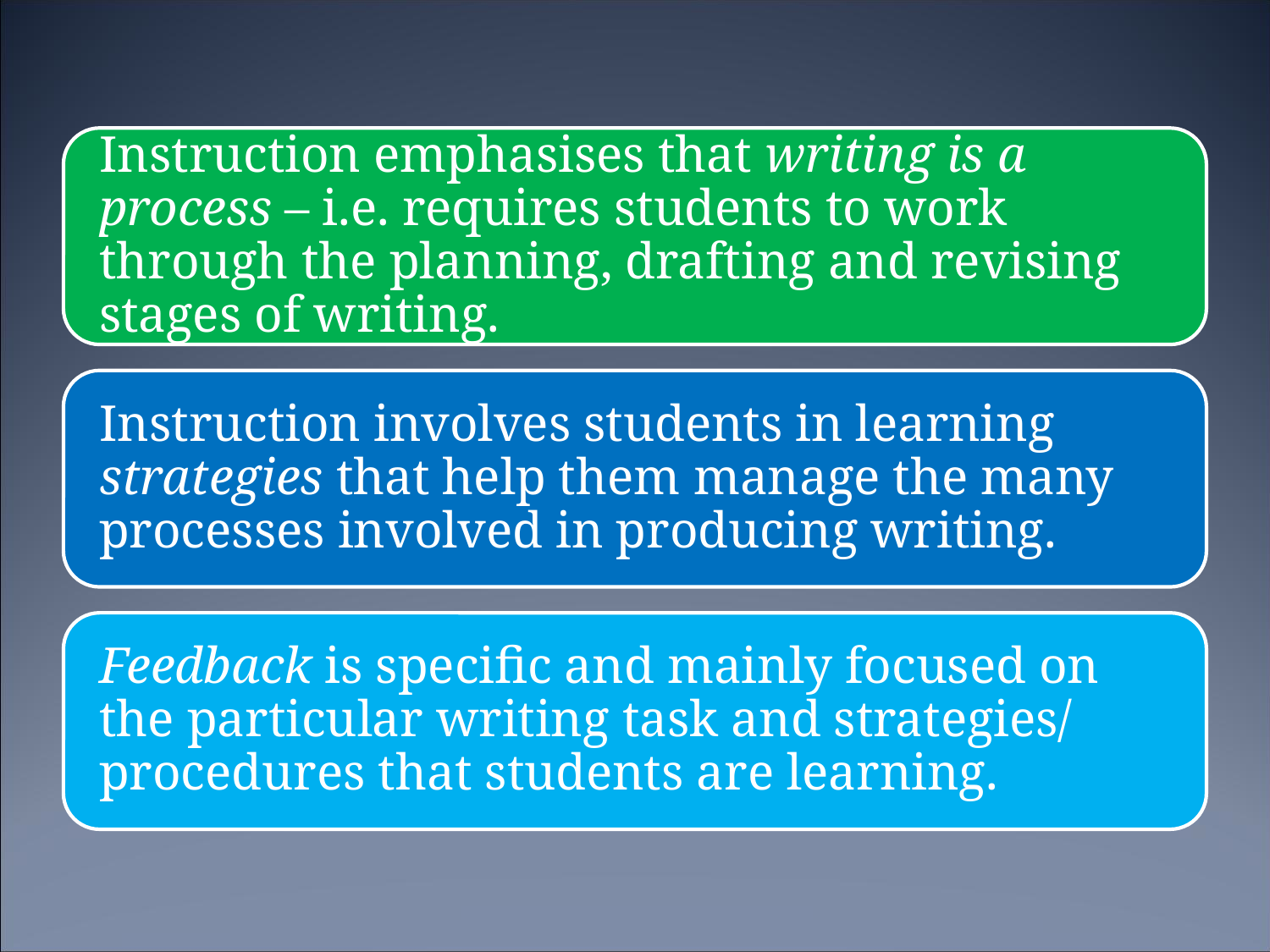

Instruction emphasises that writing is a process – i.e. requires students to work through the planning, drafting and revising stages of writing.
Instruction involves students in learning strategies that help them manage the many processes involved in producing writing.
Feedback is specific and mainly focused on the particular writing task and strategies/ procedures that students are learning.